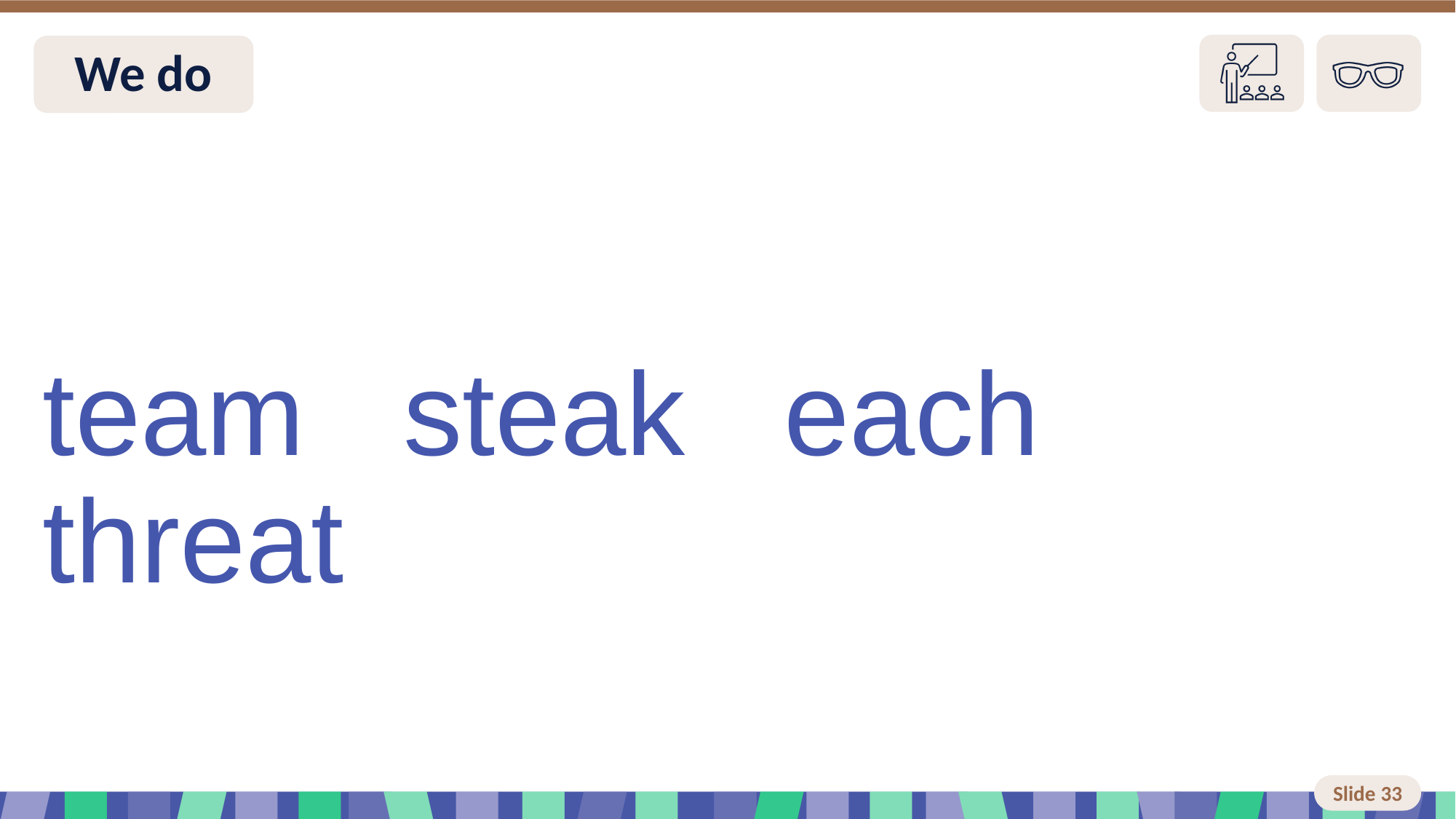

# Slide 33 We do
team   steak   each   threat